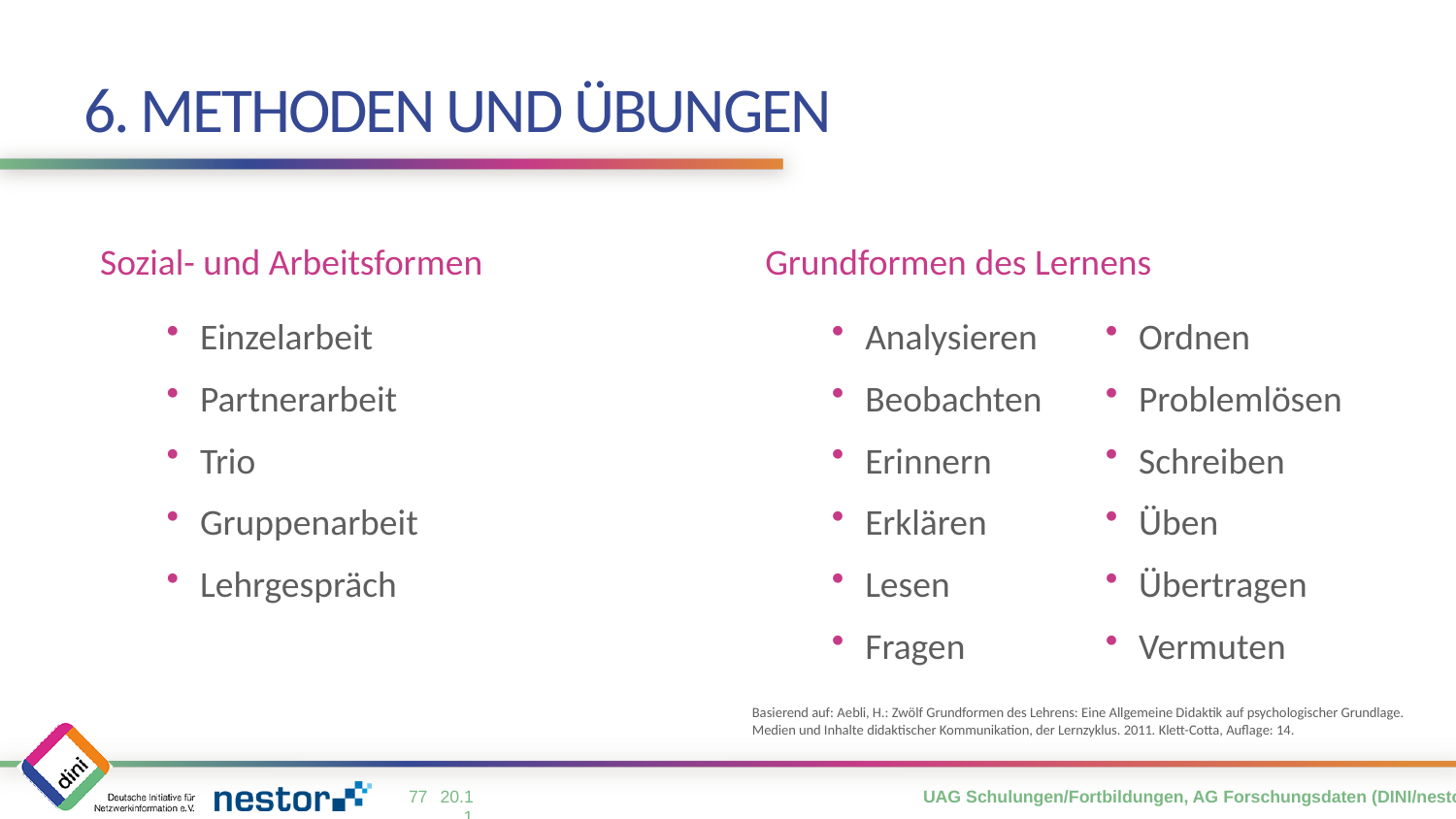

# 6. Methoden und Übungen
Sozial- und Arbeitsformen
Grundformen des Lernens
Einzelarbeit
Partnerarbeit
Trio
Gruppenarbeit
Lehrgespräch
Analysieren
Beobachten
Erinnern
Erklären
Lesen
Fragen
Ordnen
Problemlösen
Schreiben
Üben
Übertragen
Vermuten
Basierend auf: Aebli, H.: Zwölf Grundformen des Lehrens: Eine Allgemeine Didaktik auf psychologischer Grundlage. Medien und Inhalte didaktischer Kommunikation, der Lernzyklus. 2011. Klett-Cotta, Auflage: 14.
77
20.11